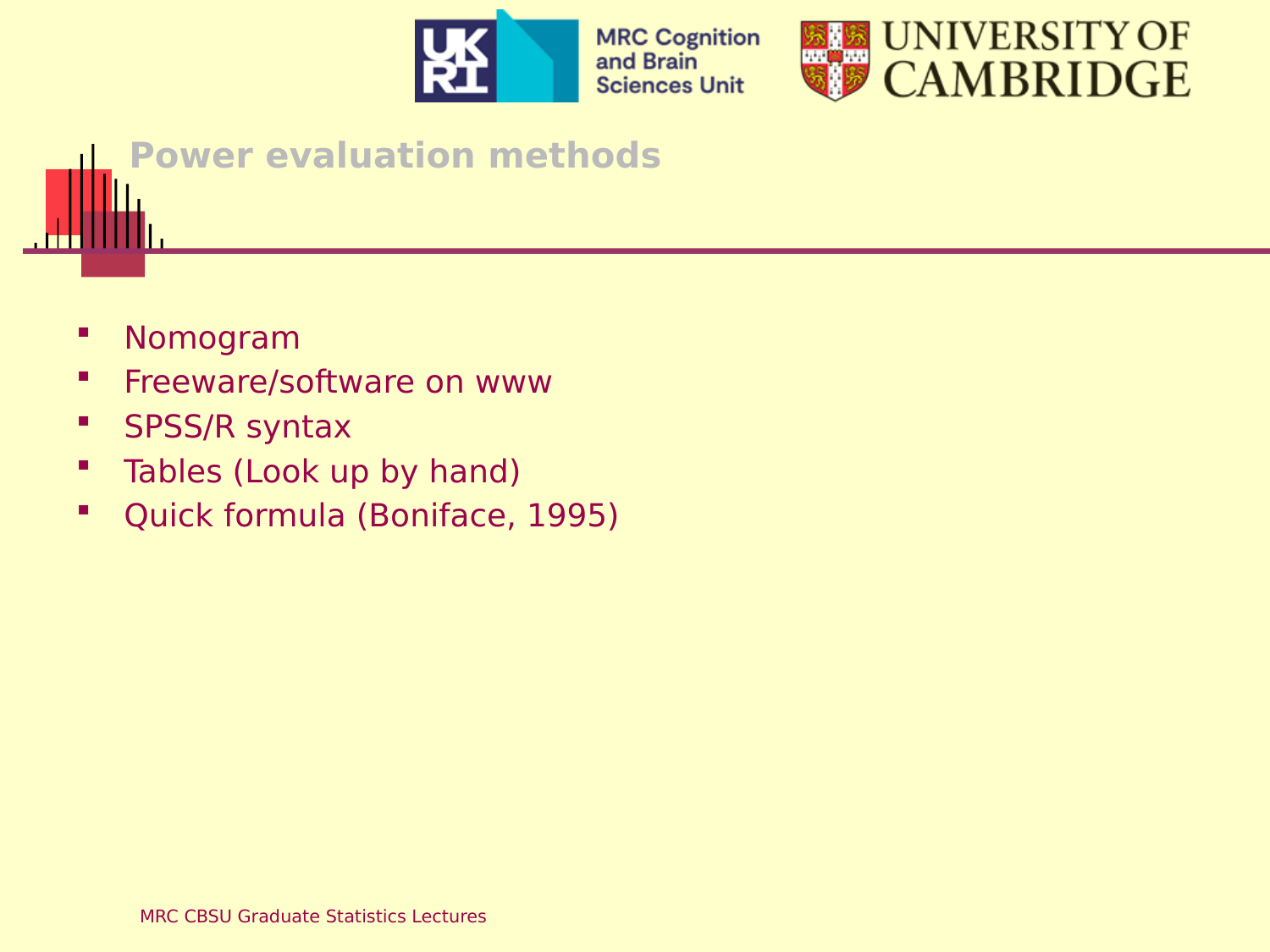

# Power evaluation methods

Nomogram
Freeware/software on www
SPSS/R syntax
Tables (Look up by hand)
Quick formula (Boniface, 1995)

MRC CBSU Graduate Statistics Lectures